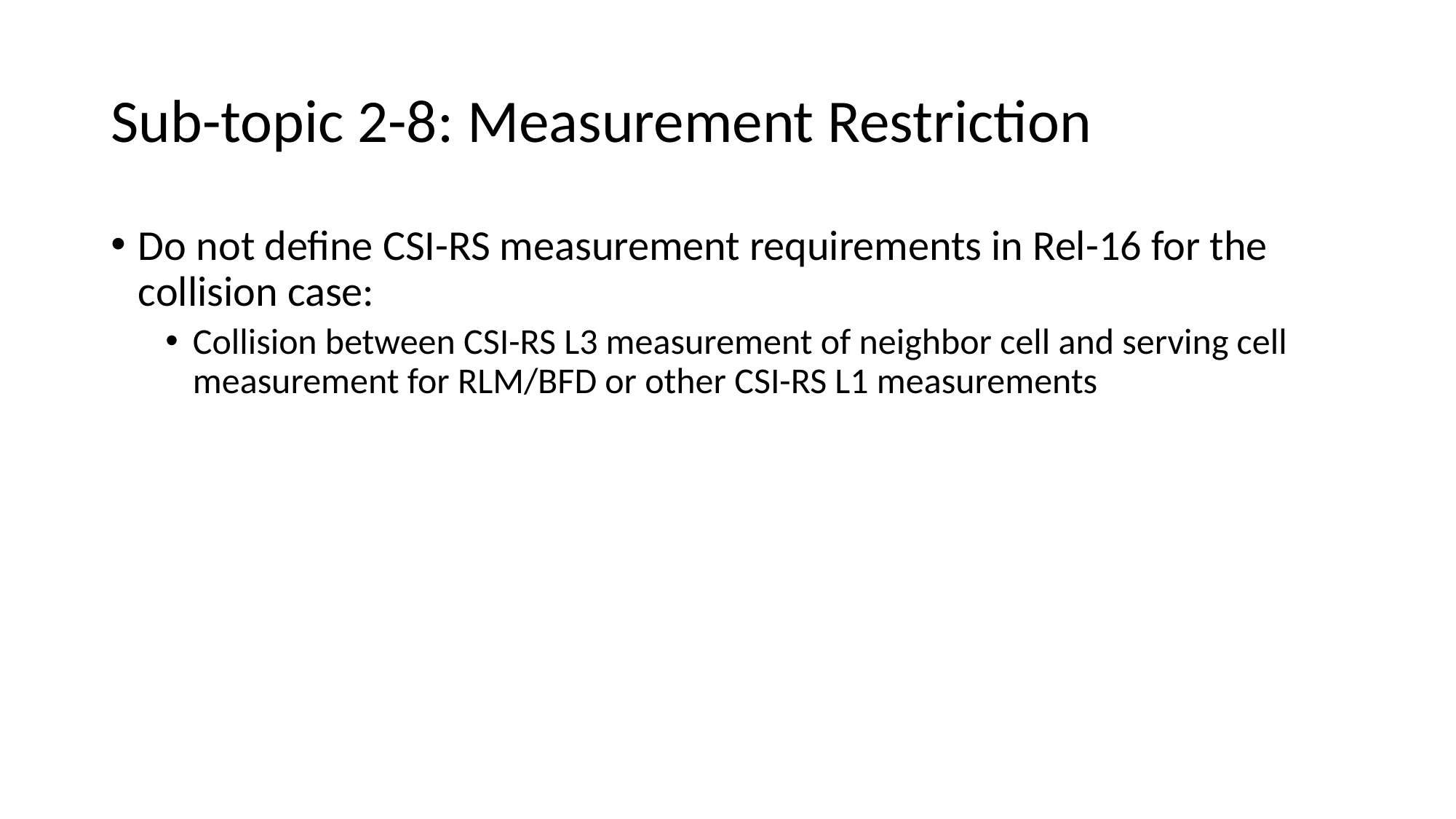

# Sub-topic 2-8: Measurement Restriction
Do not define CSI-RS measurement requirements in Rel-16 for the collision case:
Collision between CSI-RS L3 measurement of neighbor cell and serving cell measurement for RLM/BFD or other CSI-RS L1 measurements